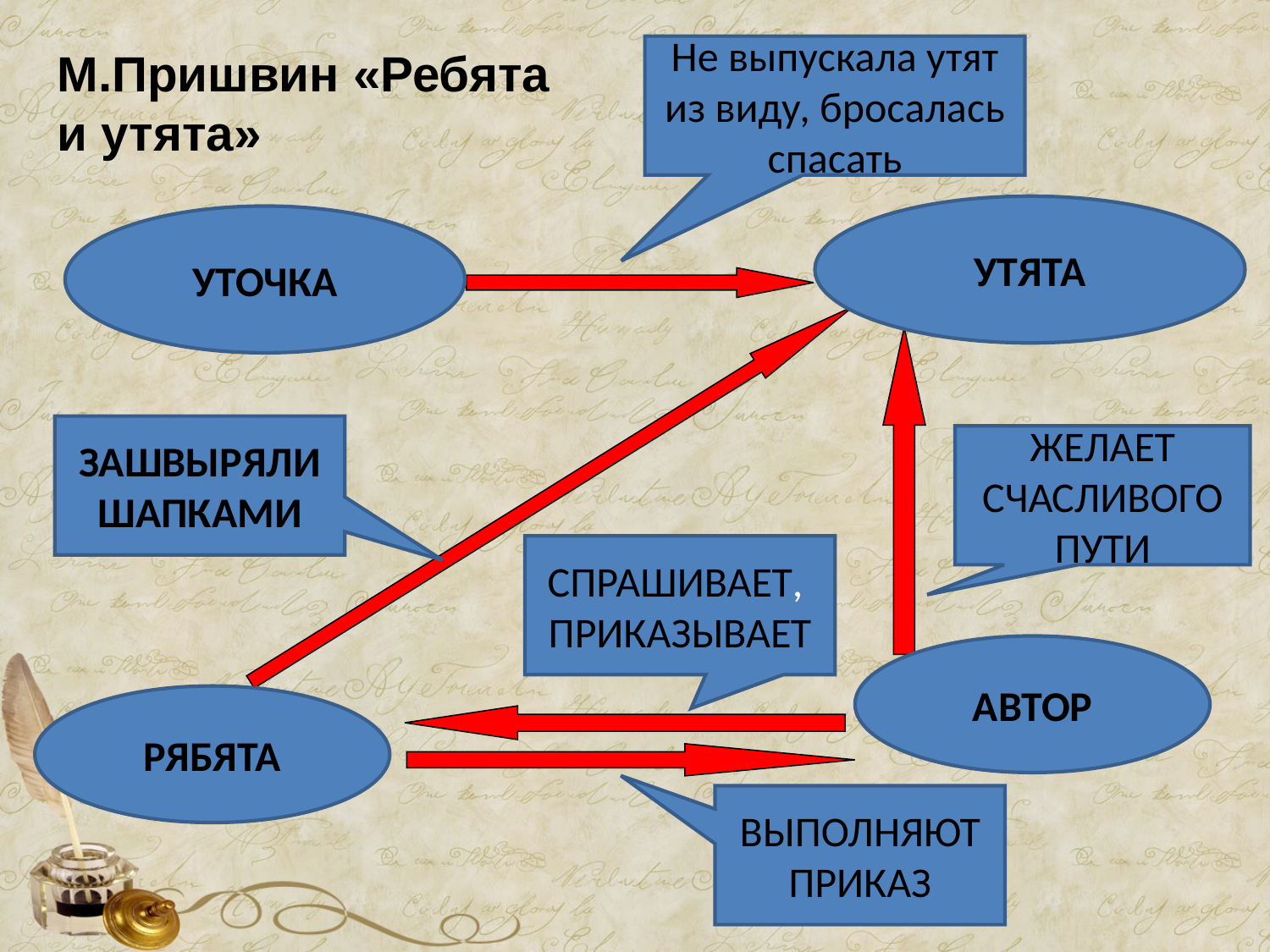

М.Пришвин «Ребята и утята»
Не выпускала утят из виду, бросалась спасать
УТЯТА
УТОЧКА

ЗАШВЫРЯЛИ ШАПКАМИ
ЖЕЛАЕТ СЧАСЛИВОГО ПУТИ

СПРАШИВАЕТ,
ПРИКАЗЫВАЕТ
АВТОР
РЯБЯТА

ВЫПОЛНЯЮТ ПРИКАЗ